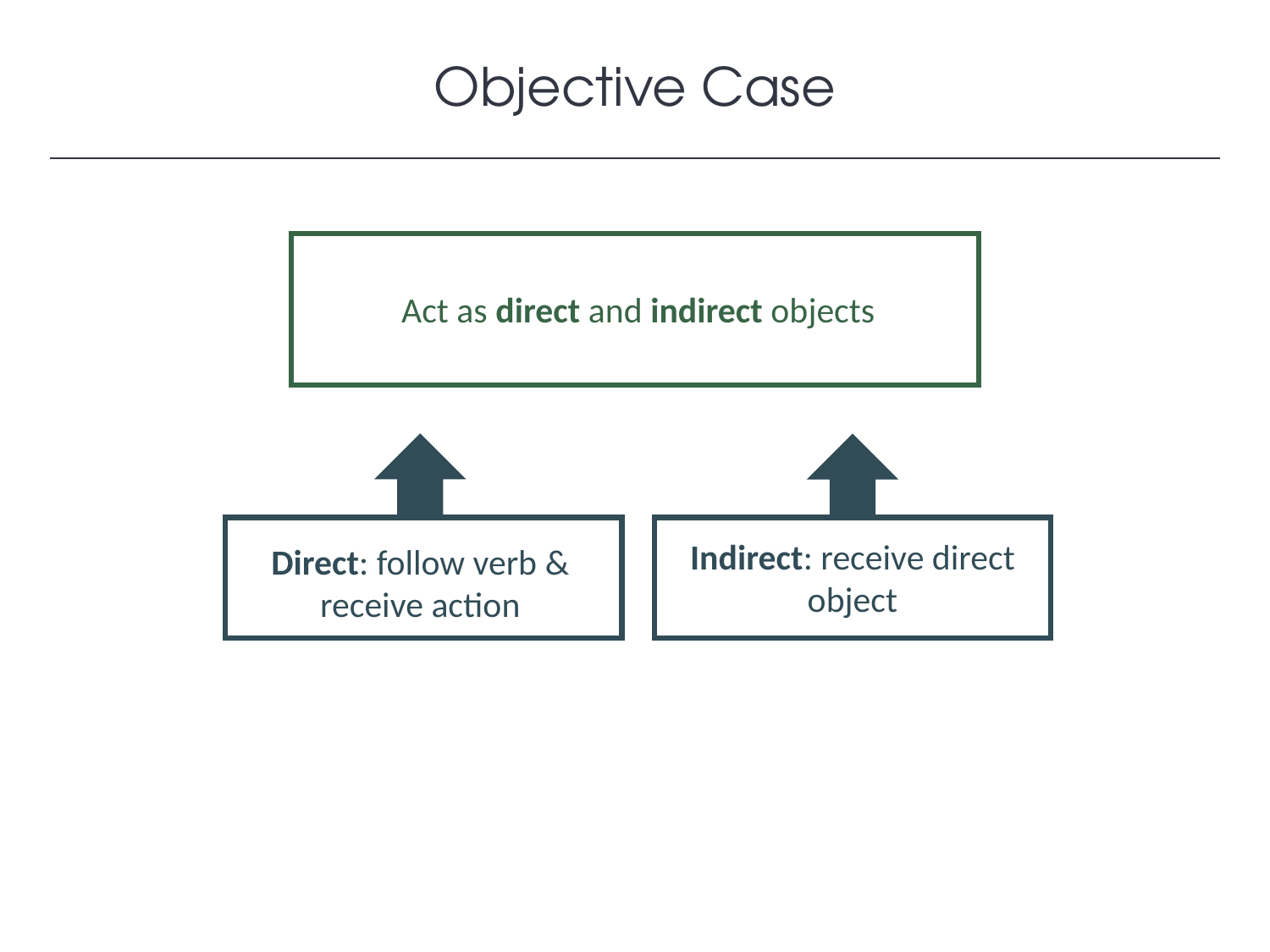

Objective Case
HAWKES LEARNING

Act as direct and indirect objects

Indirect: receive direct object
Direct: follow verb & receive action